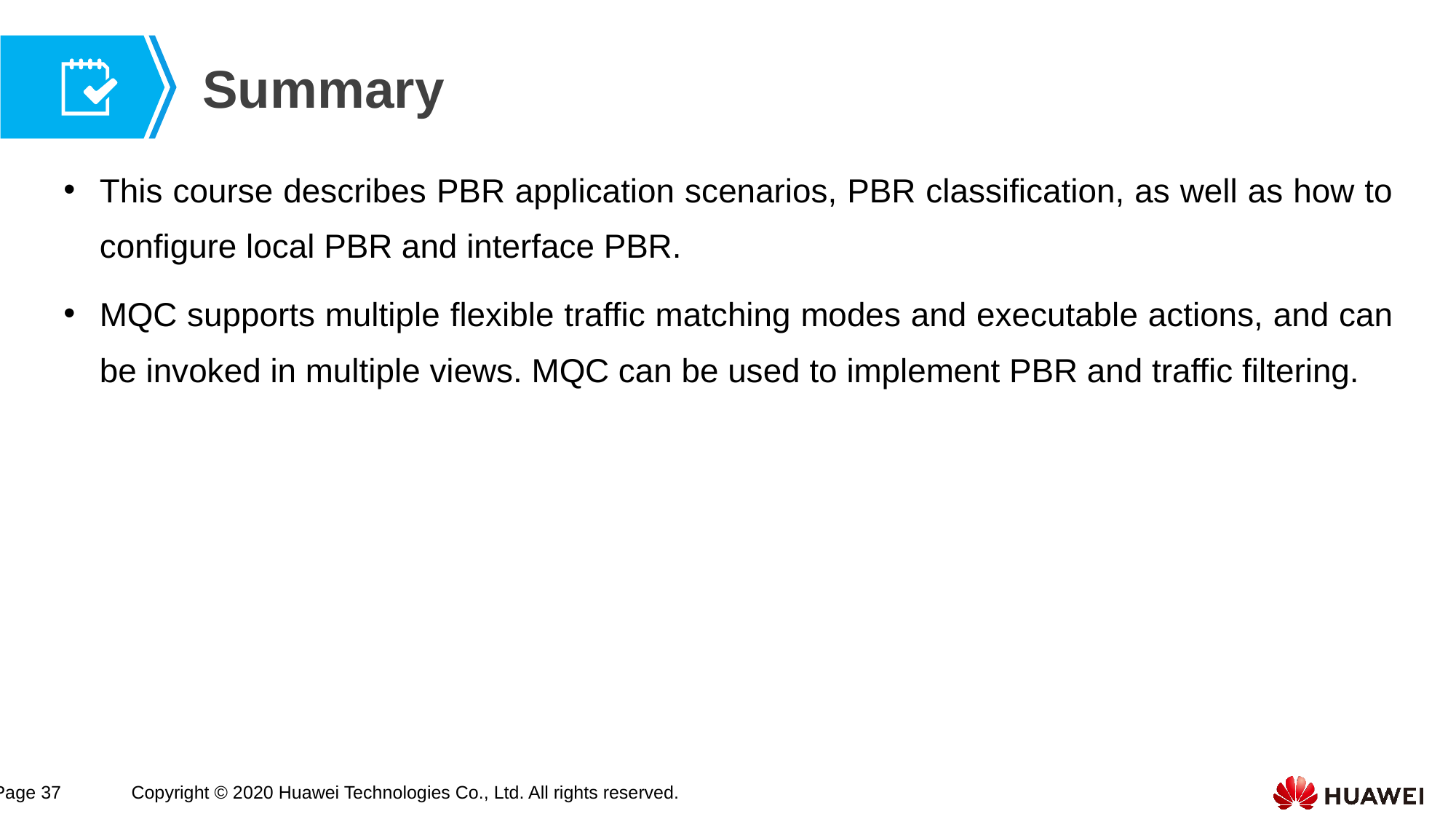

This course describes PBR application scenarios, PBR classification, as well as how to configure local PBR and interface PBR.
MQC supports multiple flexible traffic matching modes and executable actions, and can be invoked in multiple views. MQC can be used to implement PBR and traffic filtering.